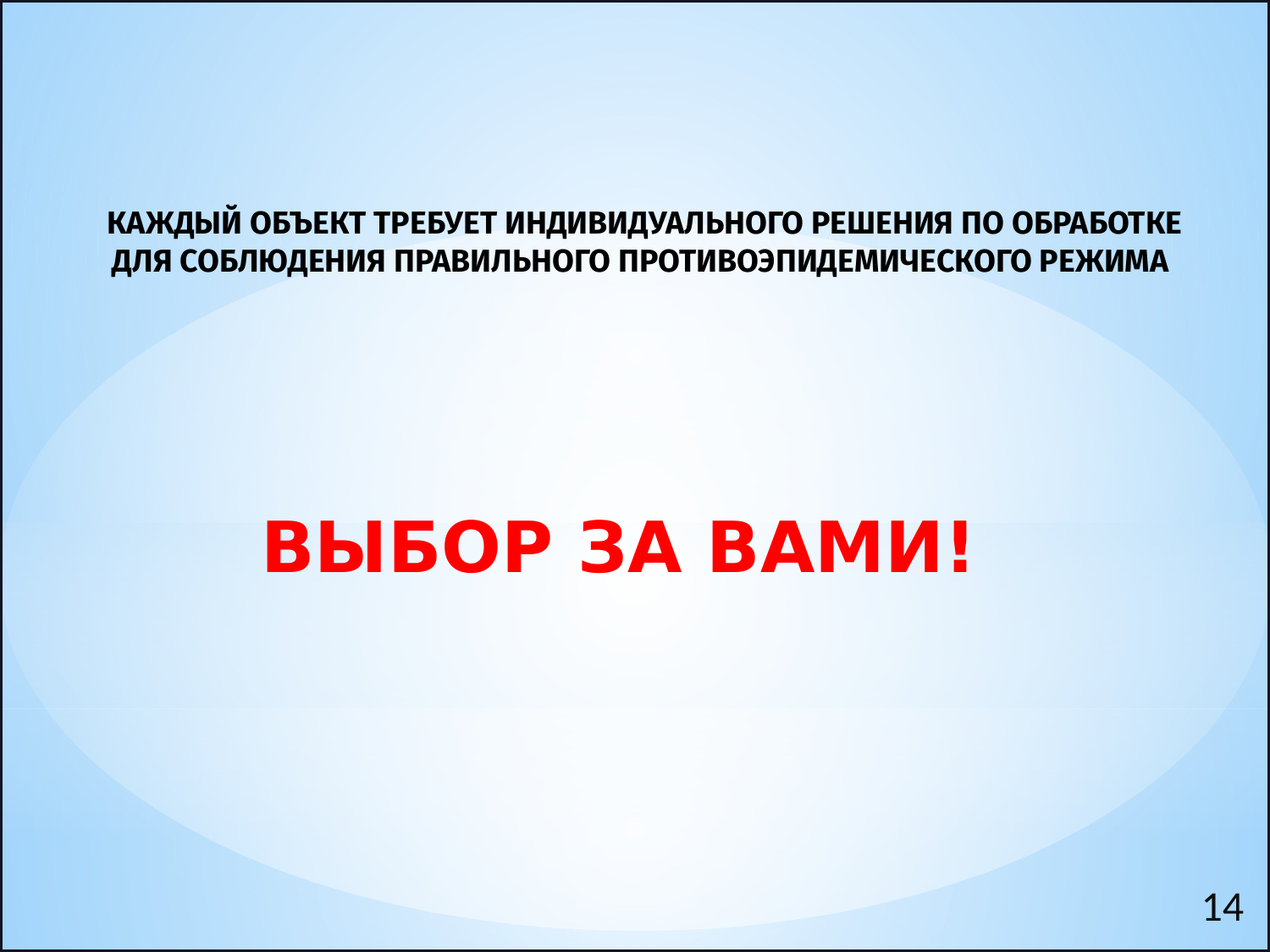

КАЖДЫЙ ОБЪЕКТ ТРЕБУЕТ ИНДИВИДУАЛЬНОГО РЕШЕНИЯ ПО ОБРАБОТКЕ ДЛЯ СОБЛЮДЕНИЯ ПРАВИЛЬНОГО ПРОТИВОЭПИДЕМИЧЕСКОГО РЕЖИМА
ВЫБОР ЗА ВАМИ!
14